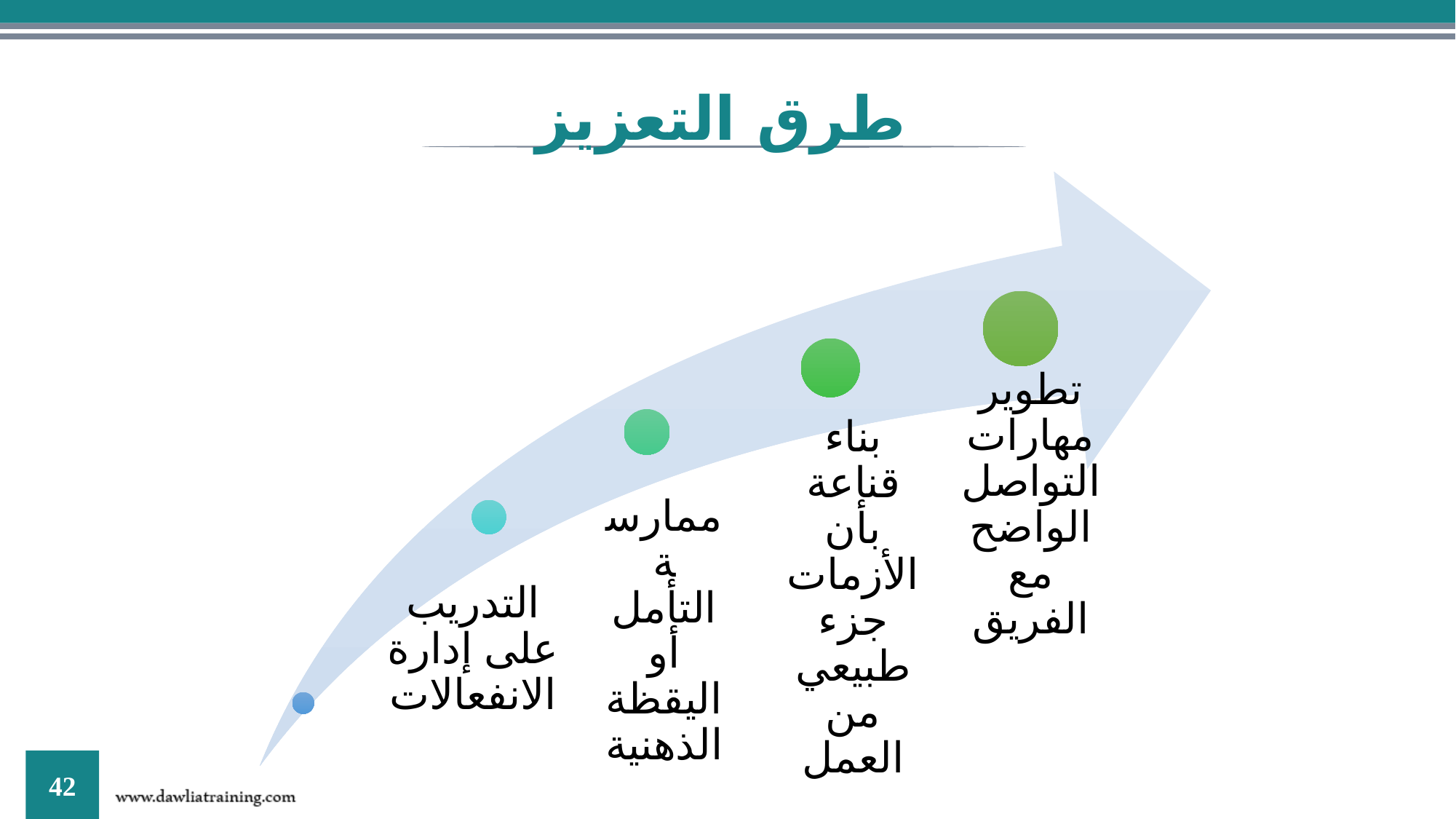

طرق التعزيز
التدريب على إدارة الانفعالات
ممارسة التأمل أو اليقظة الذهنية
بناء قناعة بأن الأزمات جزء طبيعي من العمل
تطوير مهارات التواصل الواضح مع الفريق